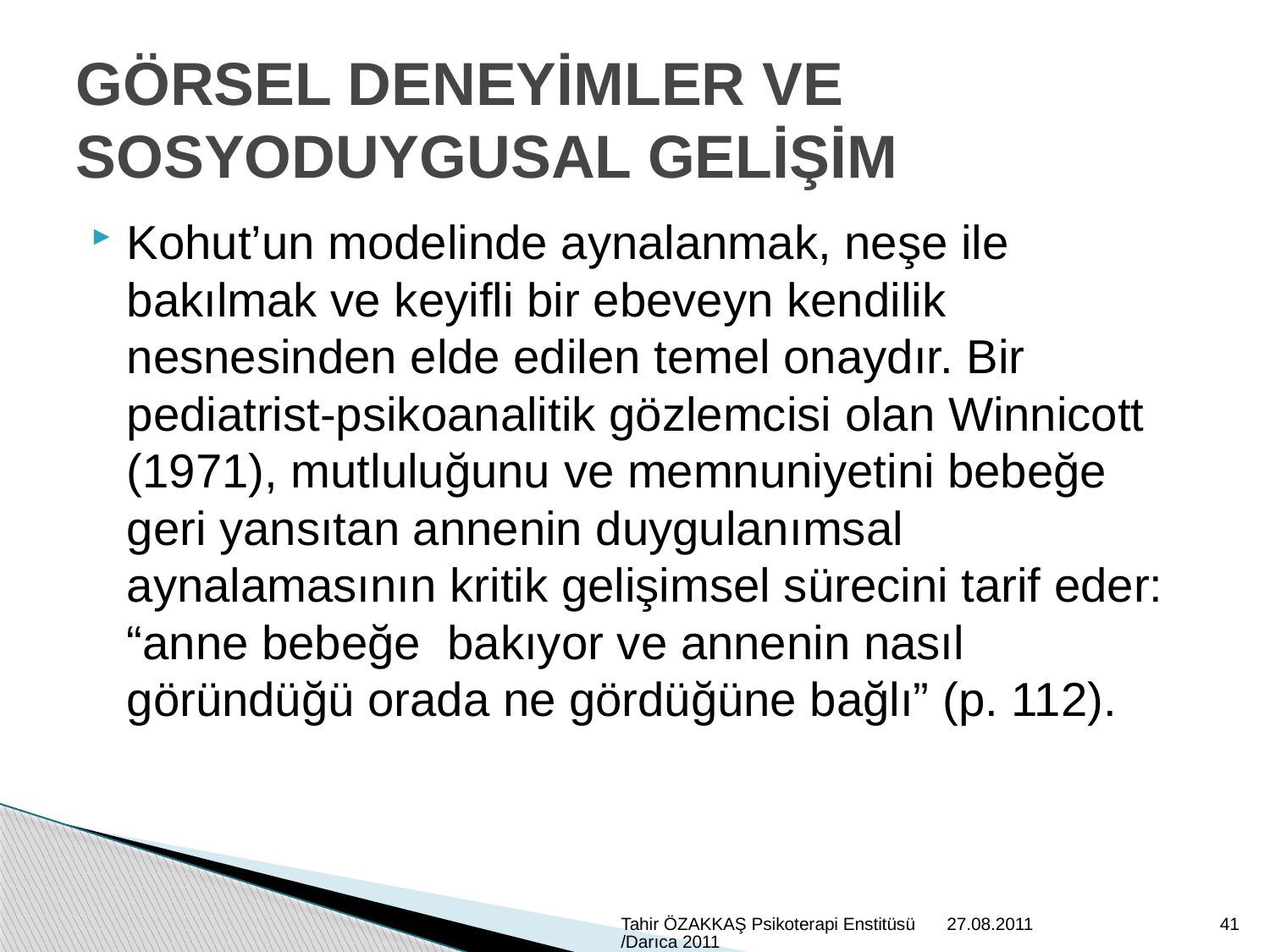

# GÖRSEL DENEYİMLER VE SOSYODUYGUSAL GELİŞİM
Kohut’un modelinde aynalanmak, neşe ile bakılmak ve keyifli bir ebeveyn kendilik nesnesinden elde edilen temel onaydır. Bir pediatrist-psikoanalitik gözlemcisi olan Winnicott (1971), mutluluğunu ve memnuniyetini bebeğe geri yansıtan annenin duygulanımsal aynalamasının kritik gelişimsel sürecini tarif eder: “anne bebeğe  bakıyor ve annenin nasıl göründüğü orada ne gördüğüne bağlı” (p. 112).
Tahir ÖZAKKAŞ Psikoterapi Enstitüsü /Darıca 2011
27.08.2011
41